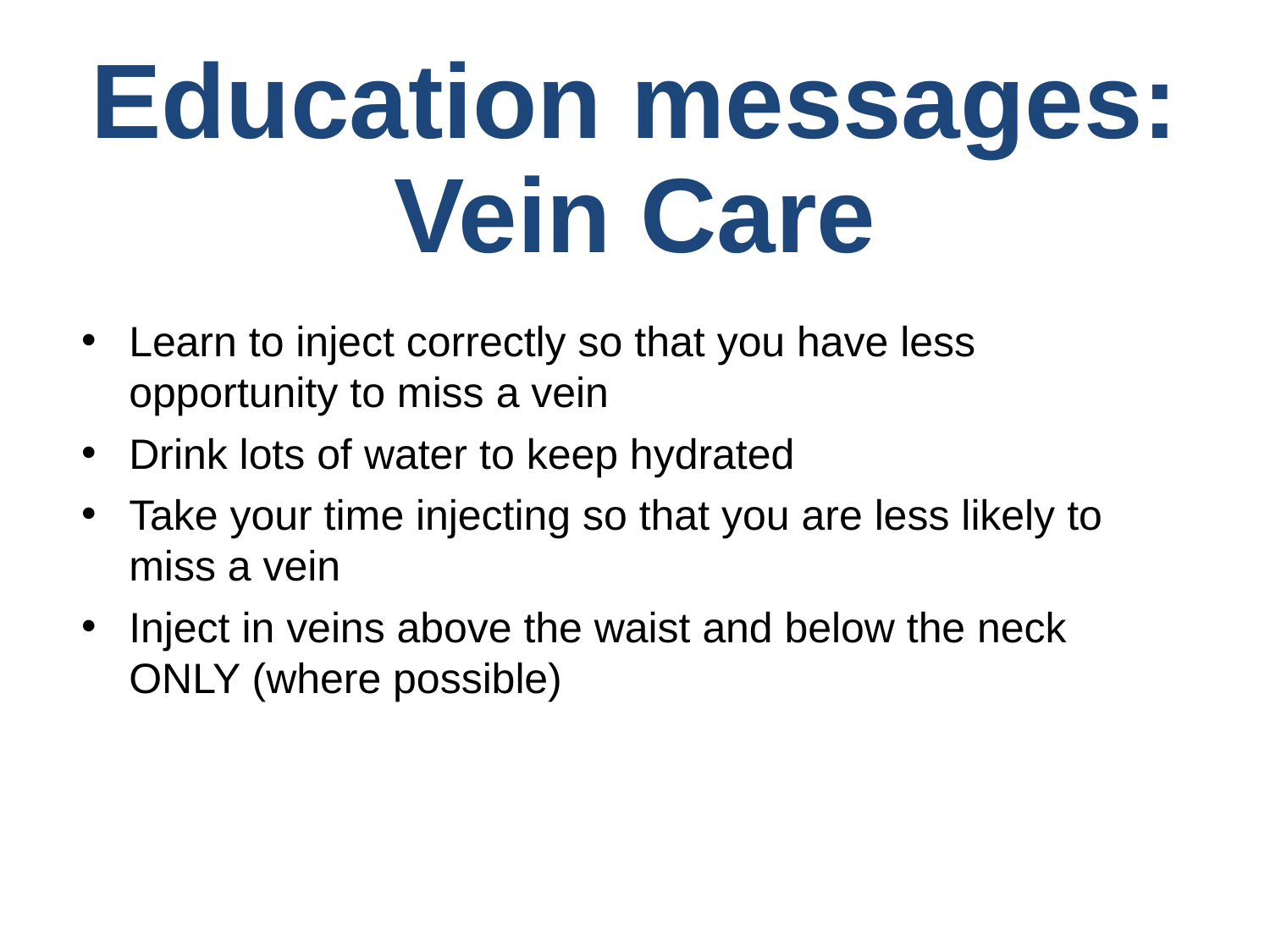

# Education messages: Vein Care
Learn to inject correctly so that you have less opportunity to miss a vein
Drink lots of water to keep hydrated
Take your time injecting so that you are less likely to miss a vein
Inject in veins above the waist and below the neck ONLY (where possible)